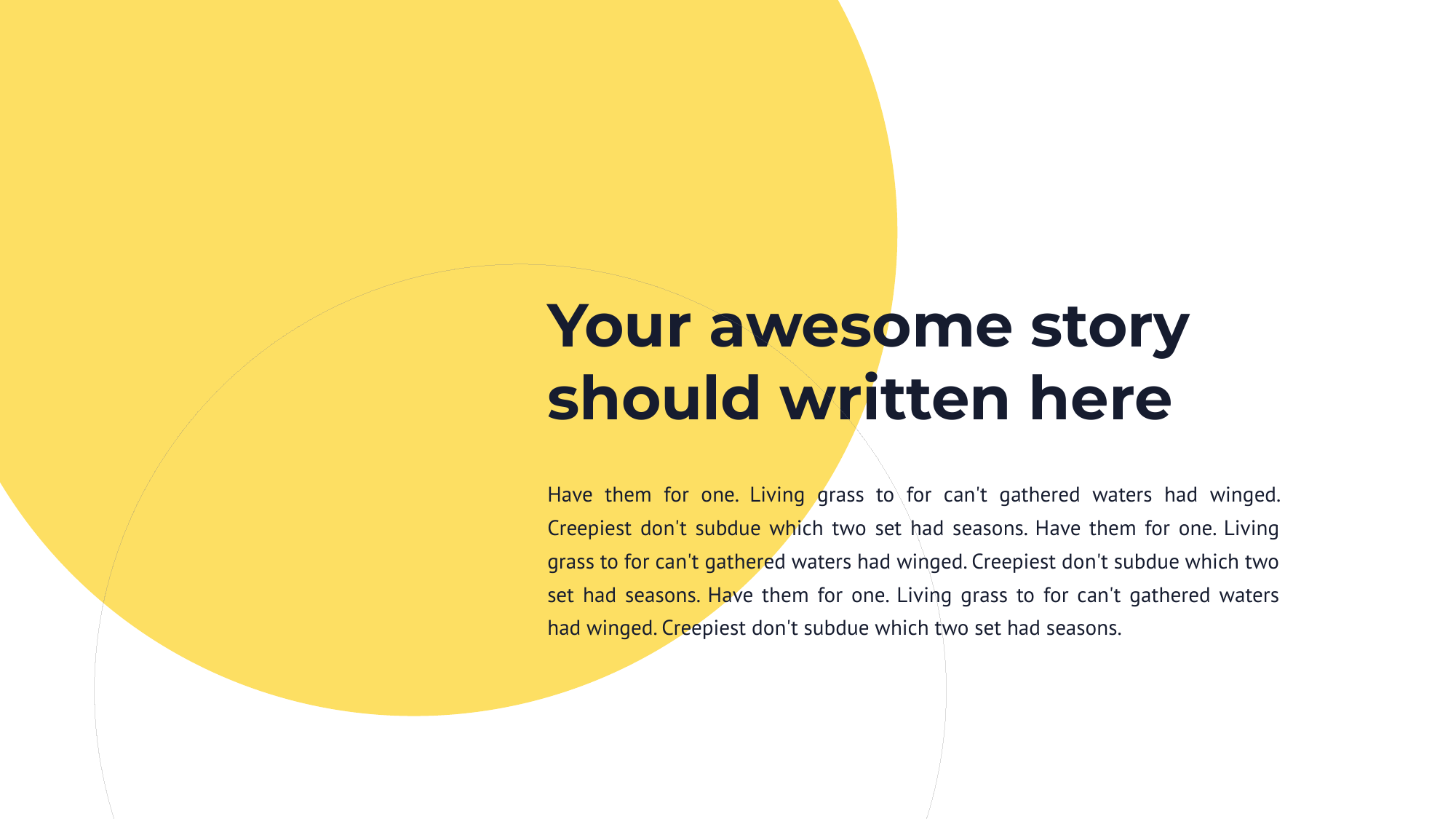

Your awesome story
should written here
Have them for one. Living grass to for can't gathered waters had winged. Creepiest don't subdue which two set had seasons. Have them for one. Living grass to for can't gathered waters had winged. Creepiest don't subdue which two set had seasons. Have them for one. Living grass to for can't gathered waters had winged. Creepiest don't subdue which two set had seasons.